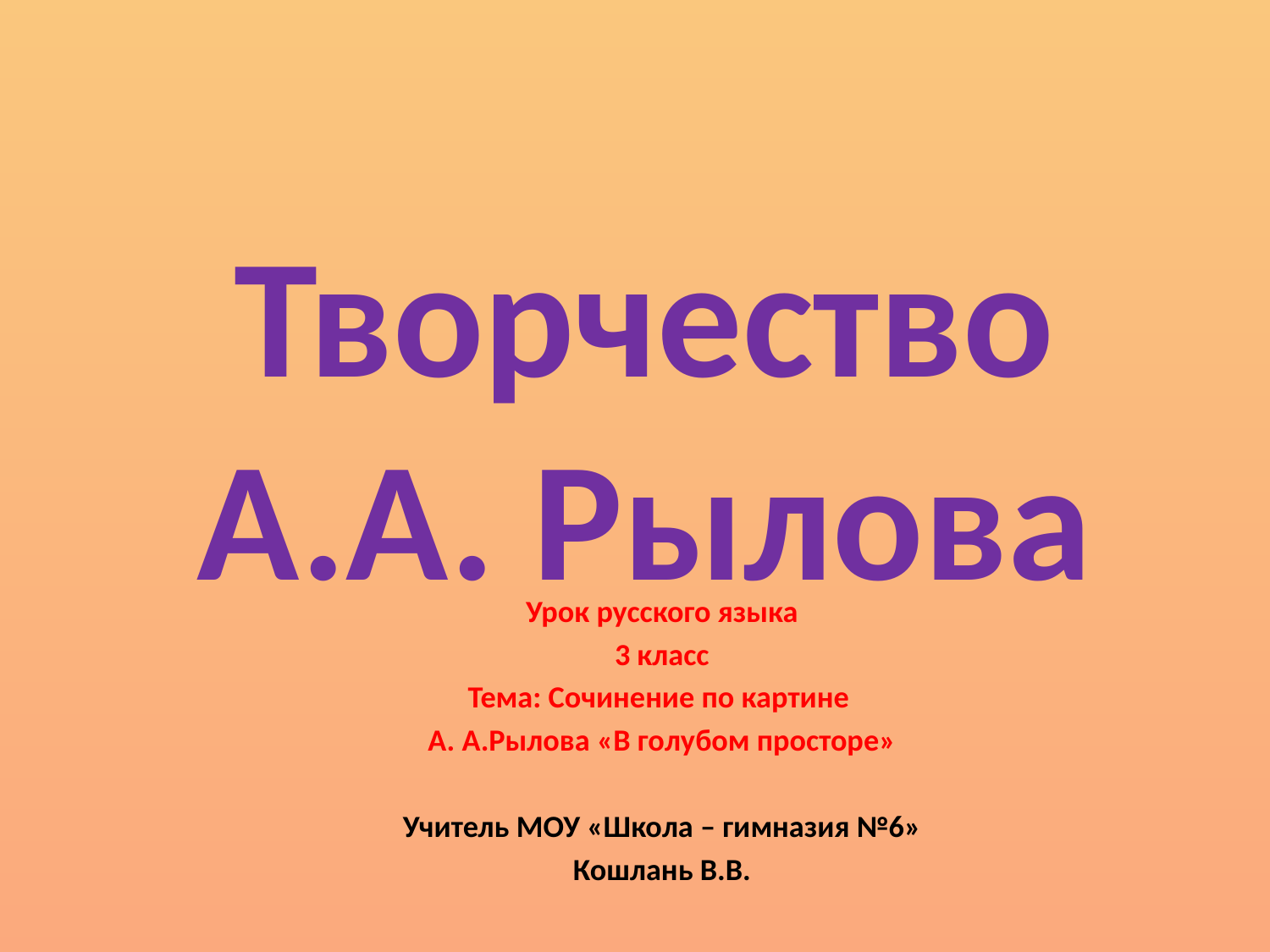

# Творчество А.А. Рылова
Урок русского языка
3 класс
Тема: Сочинение по картине
А. А.Рылова «В голубом просторе»

Учитель МОУ «Школа – гимназия №6»
Кошлань В.В.